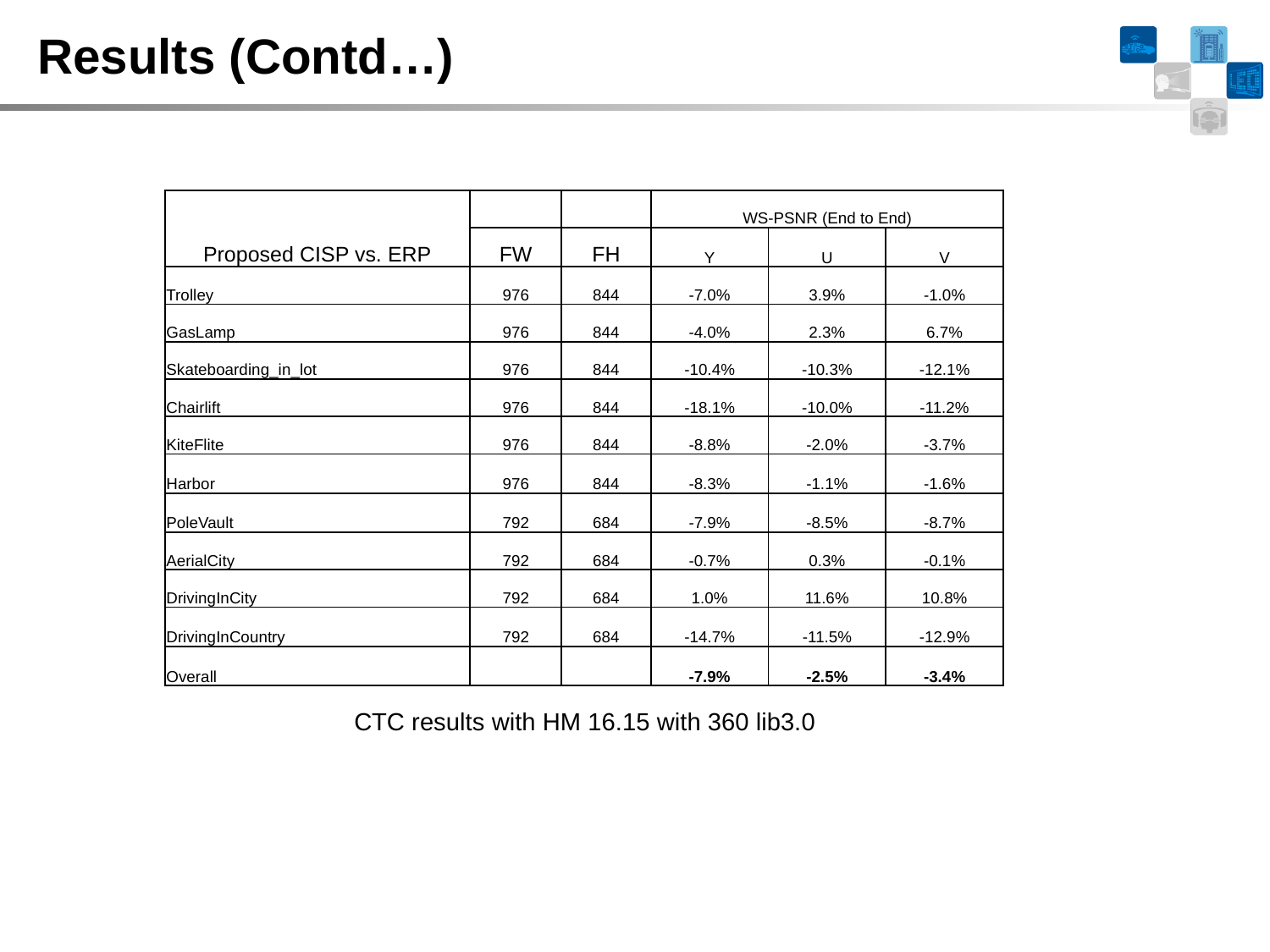

# Results (Contd…)
| Proposed CISP vs. ERP |  |  | WS-PSNR (End to End) |  |  |
| --- | --- | --- | --- | --- | --- |
|  | FW | FH | Y | U | V |
| Trolley | 976 | 844 | -7.0% | 3.9% | -1.0% |
| GasLamp | 976 | 844 | -4.0% | 2.3% | 6.7% |
| Skateboarding\_in\_lot | 976 | 844 | -10.4% | -10.3% | -12.1% |
| Chairlift | 976 | 844 | -18.1% | -10.0% | -11.2% |
| KiteFlite | 976 | 844 | -8.8% | -2.0% | -3.7% |
| Harbor | 976 | 844 | -8.3% | -1.1% | -1.6% |
| PoleVault | 792 | 684 | -7.9% | -8.5% | -8.7% |
| AerialCity | 792 | 684 | -0.7% | 0.3% | -0.1% |
| DrivingInCity | 792 | 684 | 1.0% | 11.6% | 10.8% |
| DrivingInCountry | 792 | 684 | -14.7% | -11.5% | -12.9% |
| Overall |  |  | -7.9% | -2.5% | -3.4% |
CTC results with HM 16.15 with 360 lib3.0